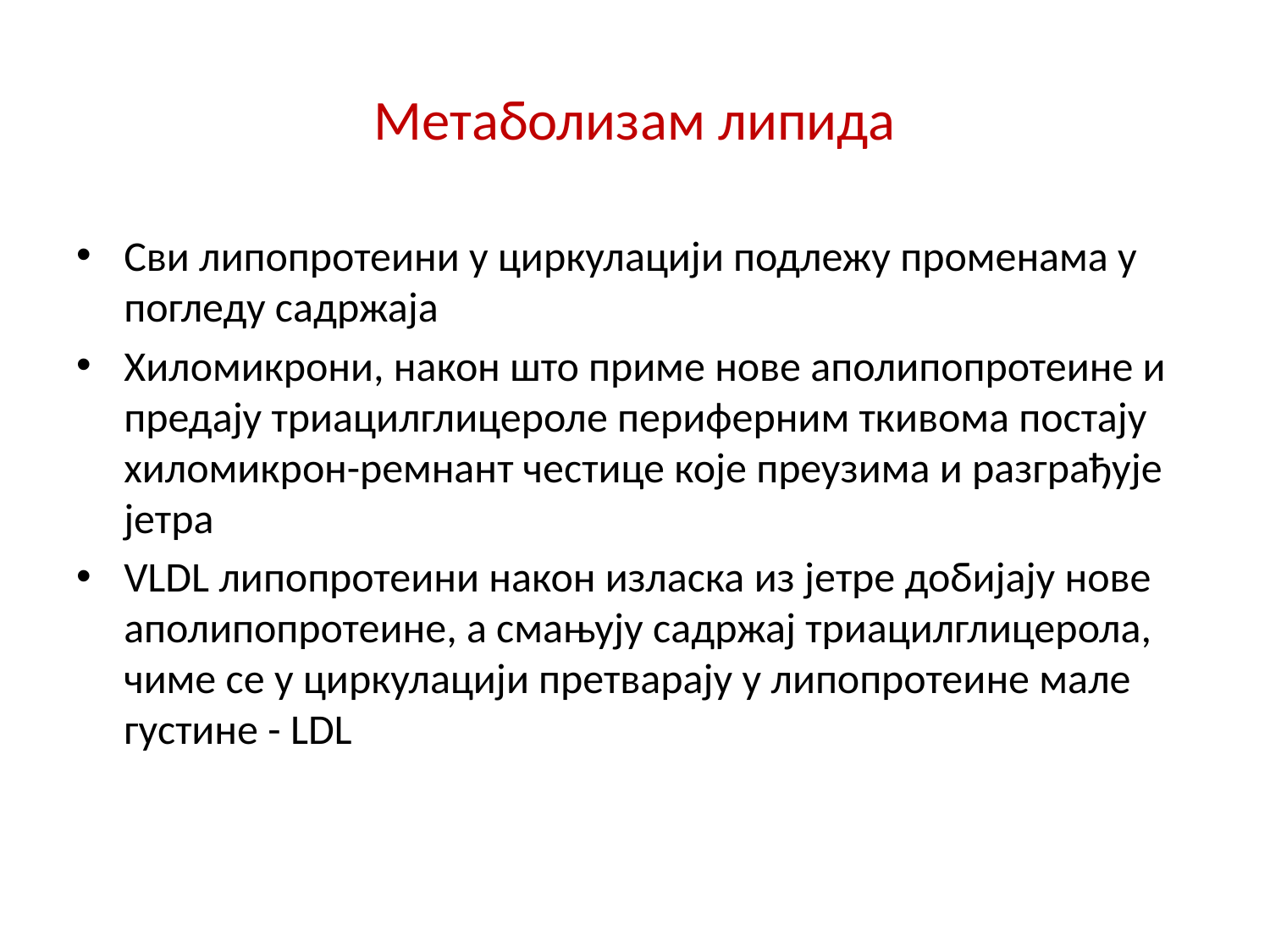

# Метаболизам липида
Сви липопротеини у циркулацији подлежу променама у погледу садржаја
Хиломикрони, након што приме нове аполипопротеине и предају триацилглицероле периферним ткивома постају хиломикрон-ремнант честице које преузима и разграђује јетра
VLDL липопротеини након изласка из јетре добијају нове аполипопротеине, а смањују садржај триацилглицерола, чиме се у циркулацији претварају у липопротеине мале густине - LDL